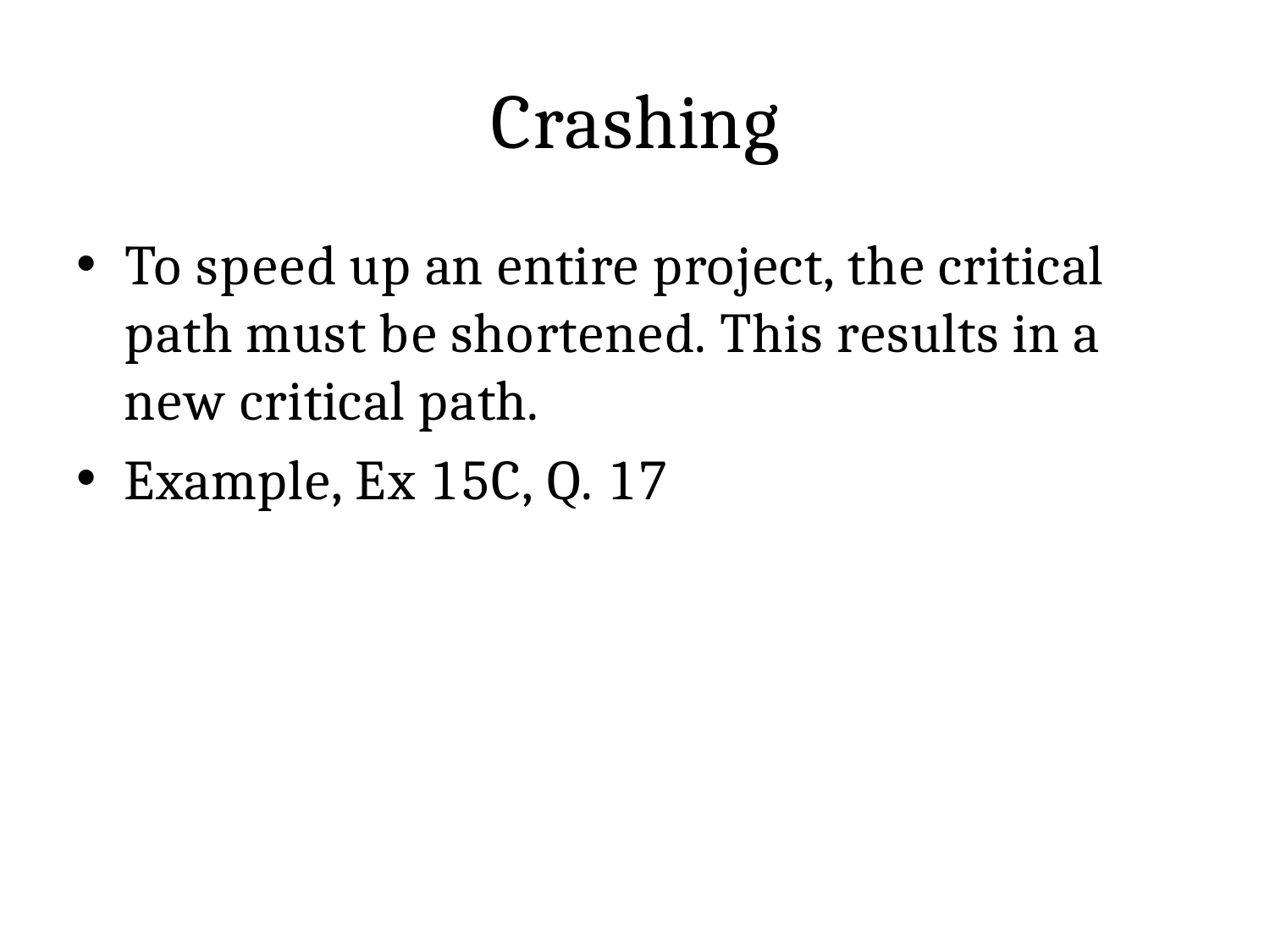

# Crashing
To speed up an entire project, the critical path must be shortened. This results in a new critical path.
Example, Ex 15C, Q. 17